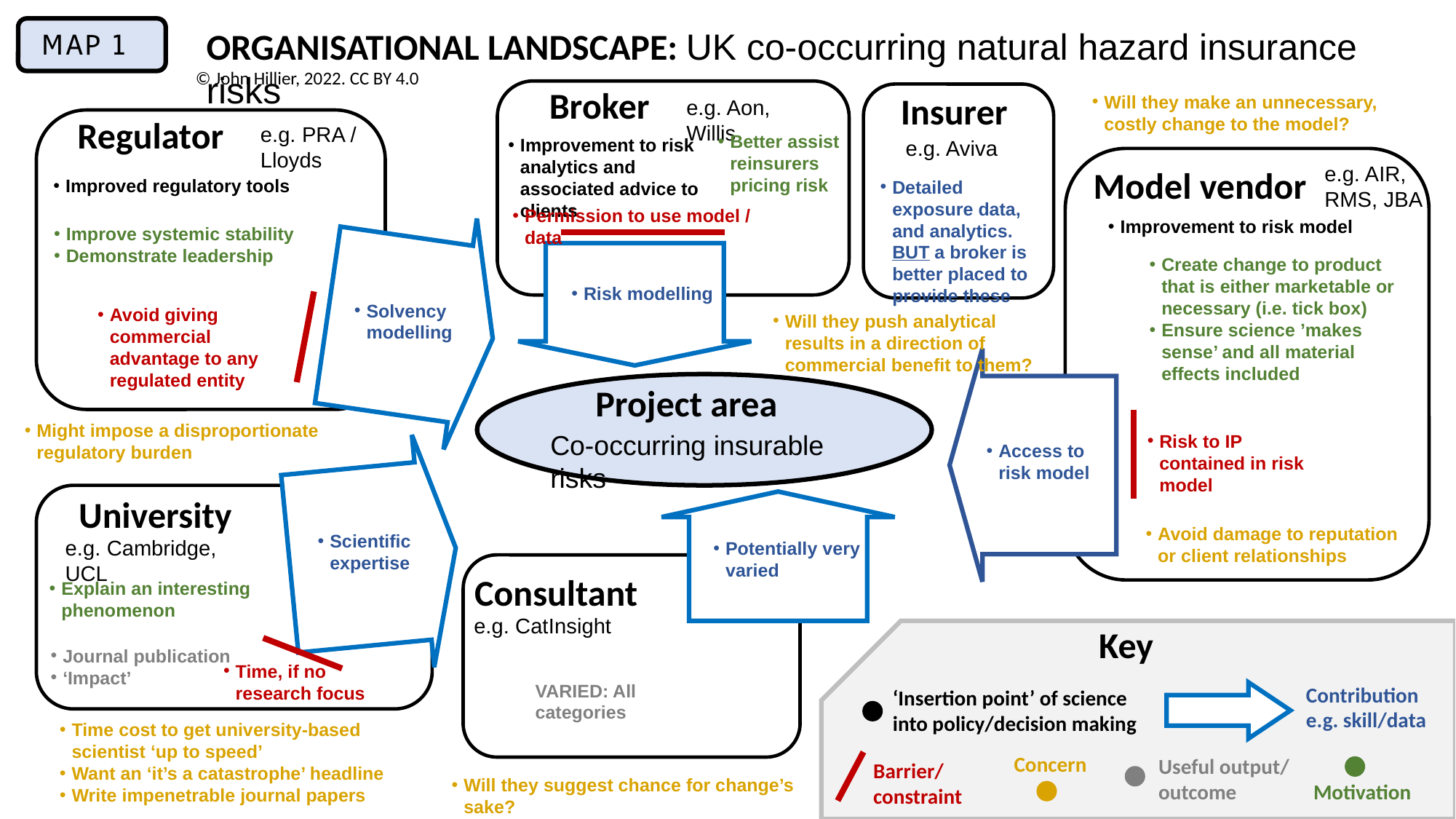

ORGANISATIONAL LANDSCAPE: UK co-occurring natural hazard insurance risks
MAP 1
© John Hillier, 2022. CC BY 4.0
Broker

Insurer

Will they make an unnecessary, costly change to the model?
e.g. Aon, Willis
Regulator

e.g. PRA / Lloyds
Better assist reinsurers pricing risk
Improvement to risk analytics and associated advice to clients

e.g. Aviva

e.g. AIR, RMS, JBA
Model vendor
Improved regulatory tools
Detailed exposure data, and analytics. BUT a broker is better placed to provide these

Permission to use model / data
Improvement to risk model

Improve systemic stability
Demonstrate leadership
Create change to product that is either marketable or necessary (i.e. tick box)
Ensure science ’makes sense’ and all material effects included
Risk modelling
Solvency modelling
Avoid giving commercial advantage to any regulated entity
Will they push analytical results in a direction of commercial benefit to them?

Project area
Might impose a disproportionate regulatory burden
Co-occurring insurable risks
Risk to IP contained in risk model
Access to risk model

University
Avoid damage to reputation or client relationships
Scientific expertise
e.g. Cambridge, UCL
Potentially very varied

Consultant
Explain an interesting phenomenon
e.g. CatInsight
Key

Journal publication
‘Impact’
Time, if no research focus
VARIED: All categories
Contribution e.g. skill/data
‘Insertion point’ of science into policy/decision making

Time cost to get university-based scientist ‘up to speed’
Want an ‘it’s a catastrophe’ headline
Write impenetrable journal papers
Concern
Useful output/ outcome
Barrier/ constraint

Will they suggest chance for change’s sake?
Motivation